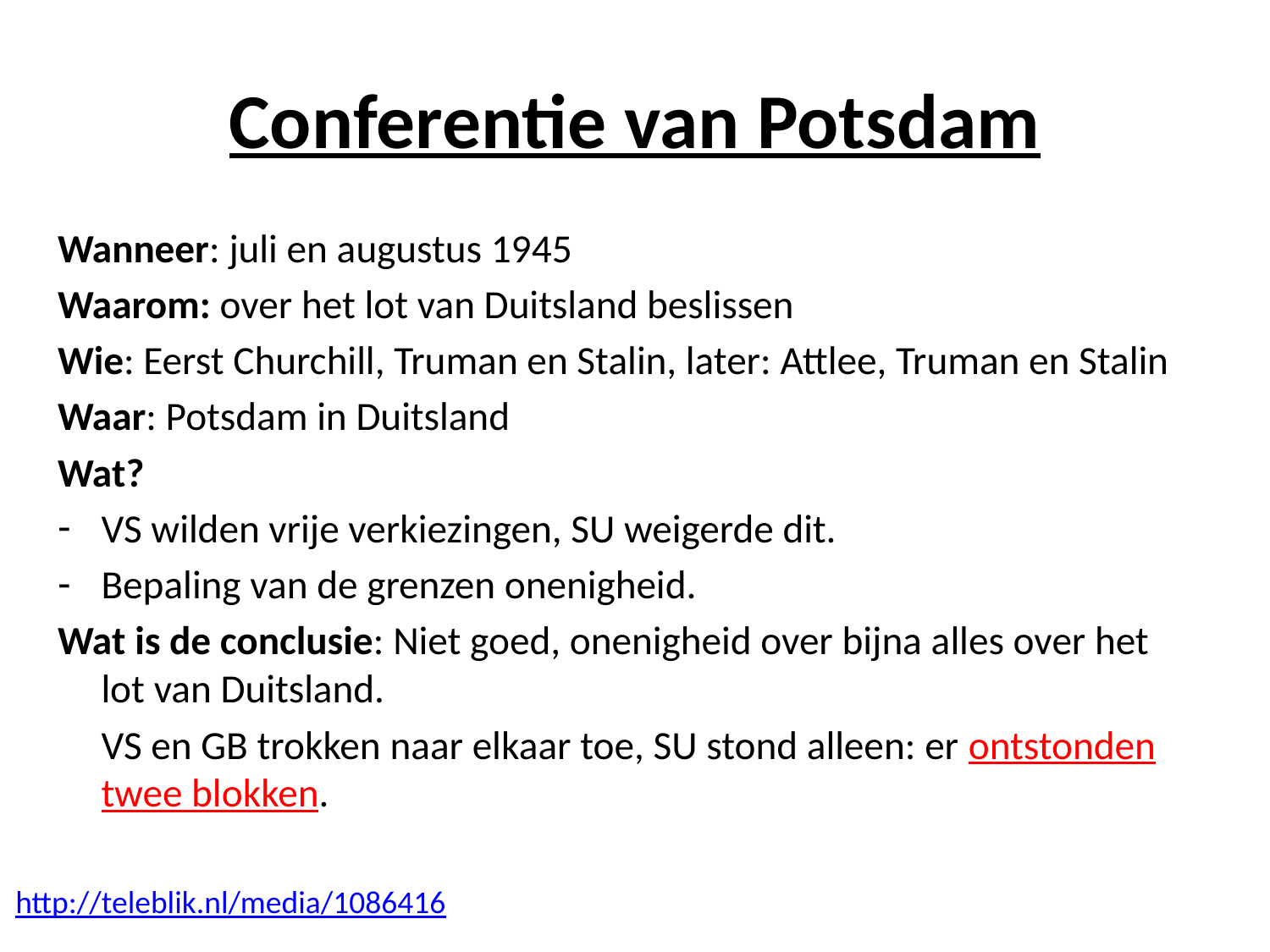

# Conferentie van Potsdam
Wanneer: juli en augustus 1945
Waarom: over het lot van Duitsland beslissen
Wie: Eerst Churchill, Truman en Stalin, later: Attlee, Truman en Stalin
Waar: Potsdam in Duitsland
Wat?
VS wilden vrije verkiezingen, SU weigerde dit.
Bepaling van de grenzen onenigheid.
Wat is de conclusie: Niet goed, onenigheid over bijna alles over het lot van Duitsland.
	VS en GB trokken naar elkaar toe, SU stond alleen: er ontstonden twee blokken.
http://teleblik.nl/media/1086416